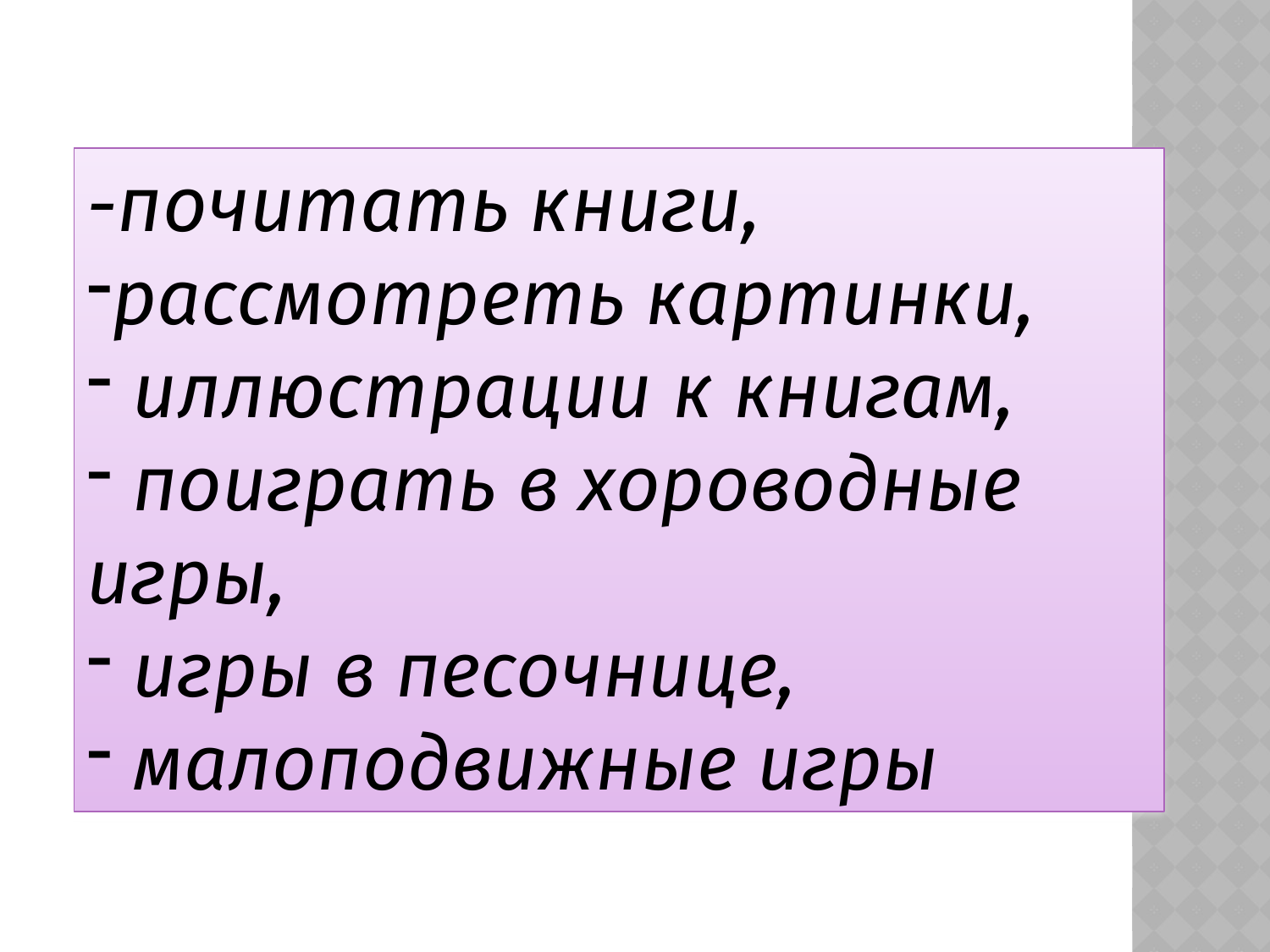

-почитать книги,
рассмотреть картинки,
 иллюстрации к книгам,
 поиграть в хороводные игры,
 игры в песочнице,
 малоподвижные игры